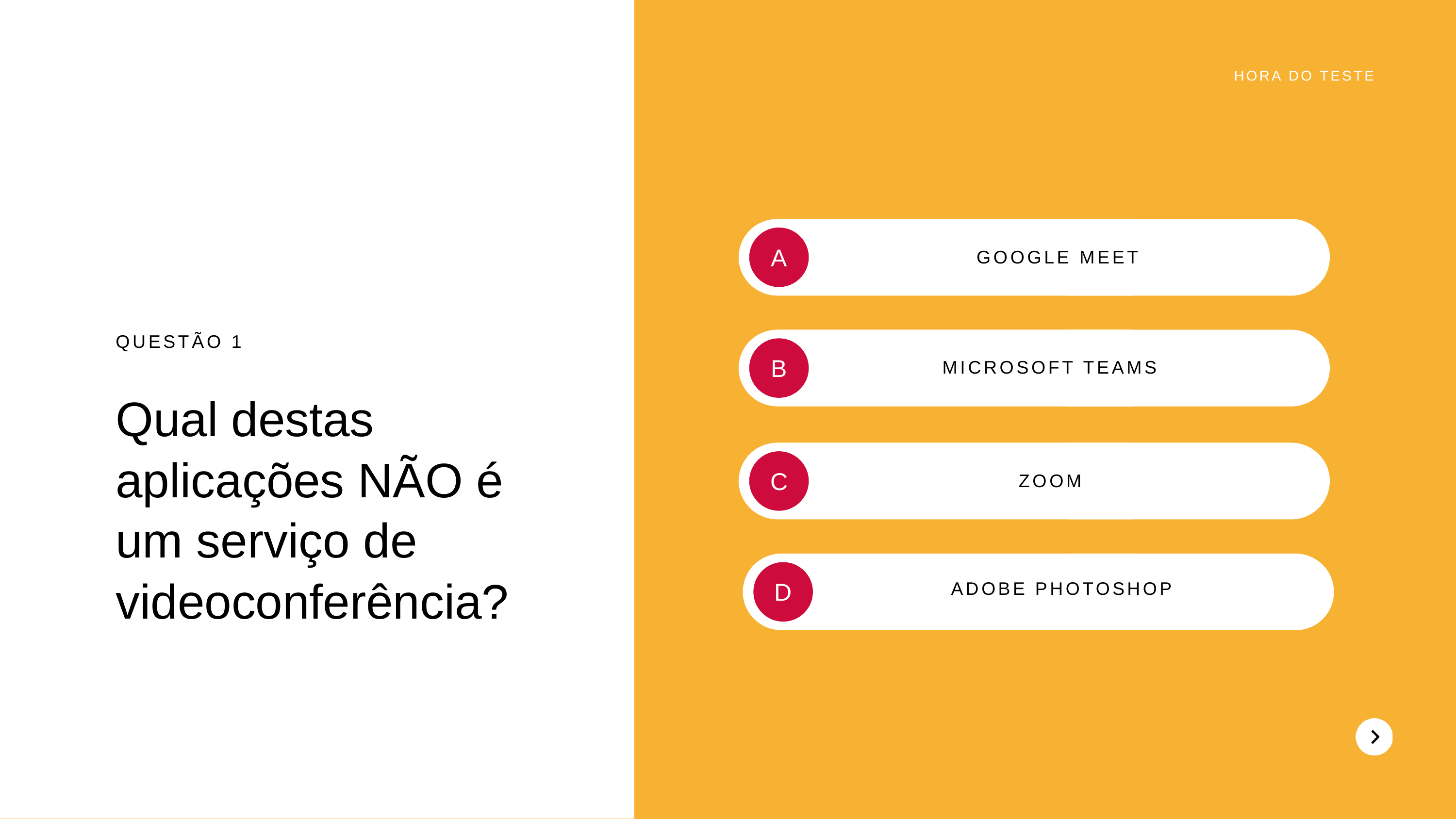

HORA DO TESTE

A
GOOGLE MEET

QUESTÃO 1
Qual destas aplicações NÃO é um serviço de videoconferência?

B
MICROSOFT TEAMS

C
ZOOM

D
ADOBE PHOTOSHOP